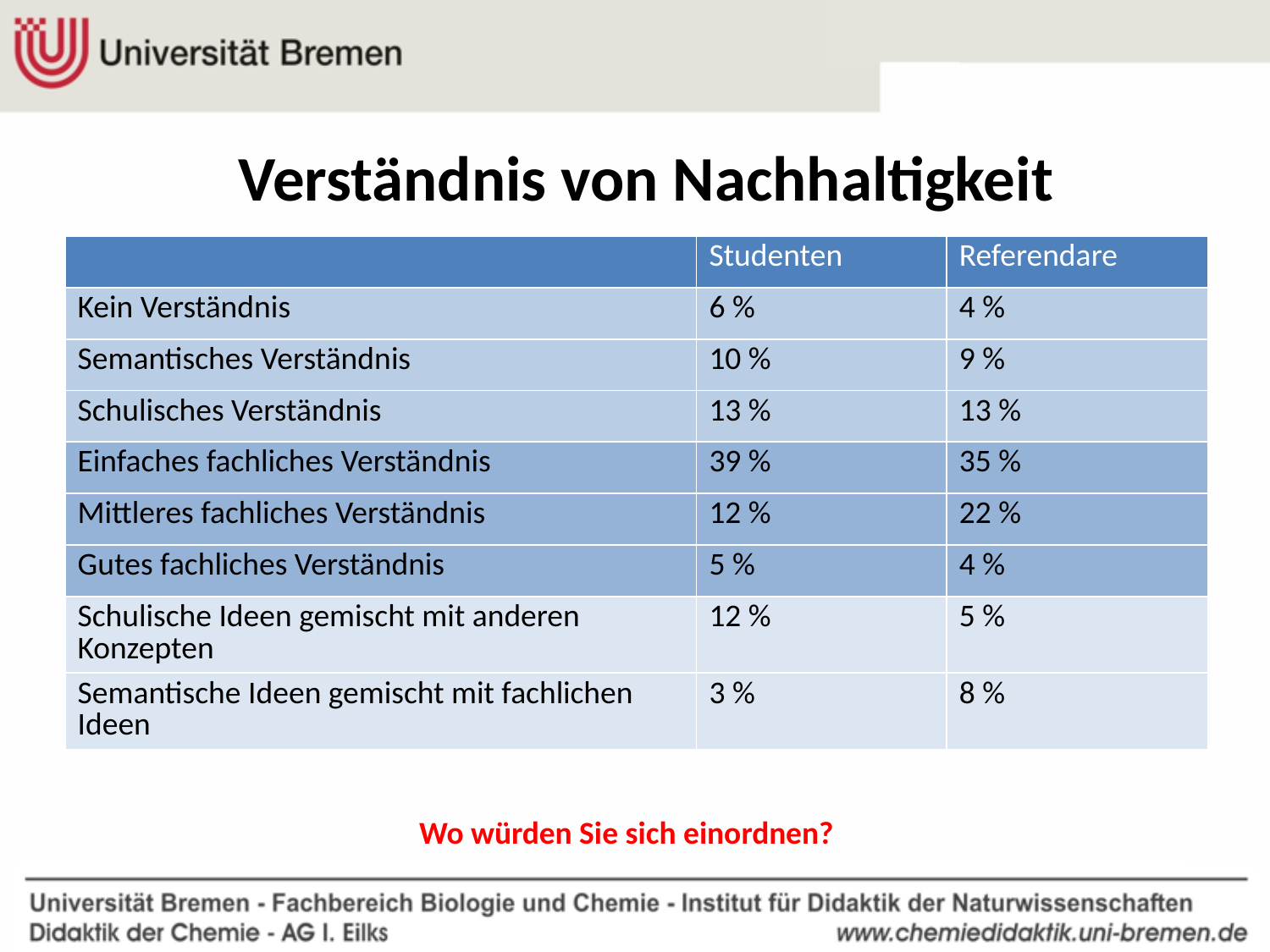

# Verständnis von Nachhaltigkeit
|  | Studenten | Referendare |
| --- | --- | --- |
| Kein Verständnis | 6 % | 4 % |
| Semantisches Verständnis | 10 % | 9 % |
| Schulisches Verständnis | 13 % | 13 % |
| Einfaches fachliches Verständnis | 39 % | 35 % |
| Mittleres fachliches Verständnis | 12 % | 22 % |
| Gutes fachliches Verständnis | 5 % | 4 % |
| Schulische Ideen gemischt mit anderen Konzepten | 12 % | 5 % |
| Semantische Ideen gemischt mit fachlichen Ideen | 3 % | 8 % |
Wo würden Sie sich einordnen?